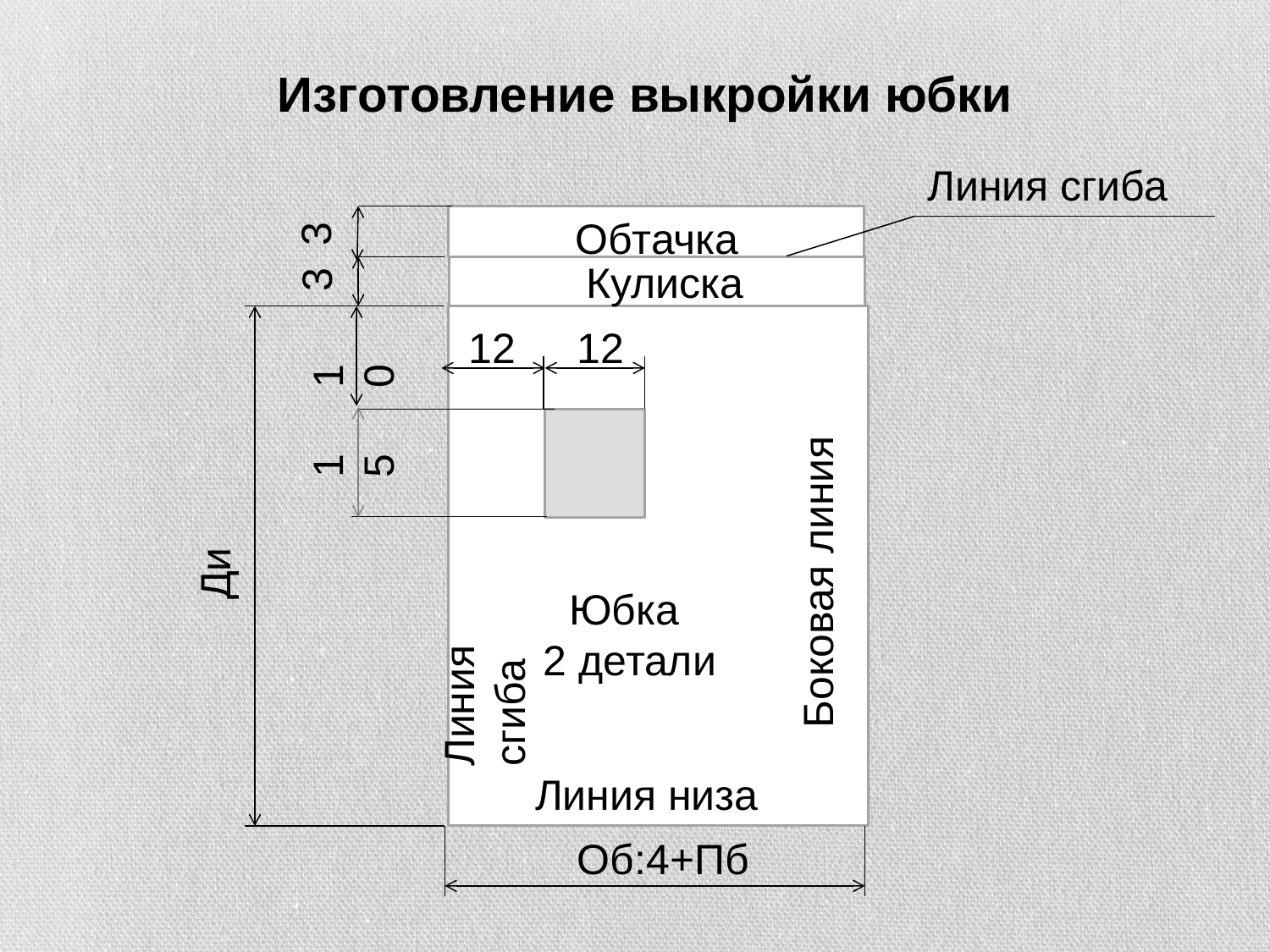

Изготовление выкройки юбки
Линия сгиба
3

Обтачка
3
Кулиска

12
12
Боковая линия
10

15
Ди
Линия сгиба
Юбка
2 детали
Линия низа
Об:4+Пб